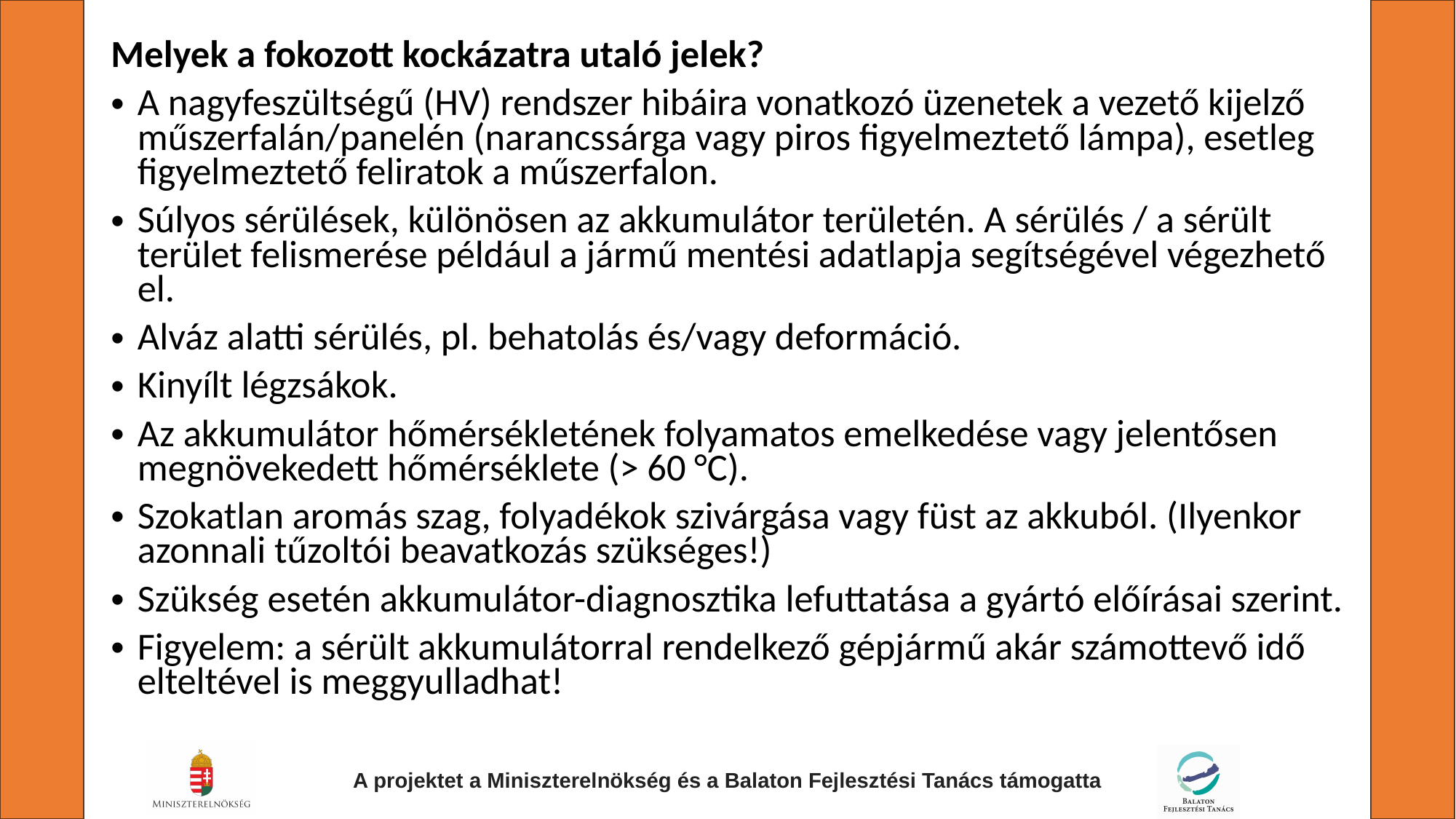

Melyek a fokozott kockázatra utaló jelek?
A nagyfeszültségű (HV) rendszer hibáira vonatkozó üzenetek a vezető kijelző műszerfalán/panelén (narancssárga vagy piros figyelmeztető lámpa), esetleg figyelmeztető feliratok a műszerfalon.
Súlyos sérülések, különösen az akkumulátor területén. A sérülés / a sérült terület felismerése például a jármű mentési adatlapja segítségével végezhető el.
Alváz alatti sérülés, pl. behatolás és/vagy deformáció.
Kinyílt légzsákok.
Az akkumulátor hőmérsékletének folyamatos emelkedése vagy jelentősen megnövekedett hőmérséklete (> 60 °C).
Szokatlan aromás szag, folyadékok szivárgása vagy füst az akkuból. (Ilyenkor azonnali tűzoltói beavatkozás szükséges!)
Szükség esetén akkumulátor-diagnosztika lefuttatása a gyártó előírásai szerint.
Figyelem: a sérült akkumulátorral rendelkező gépjármű akár számottevő idő elteltével is meggyulladhat!